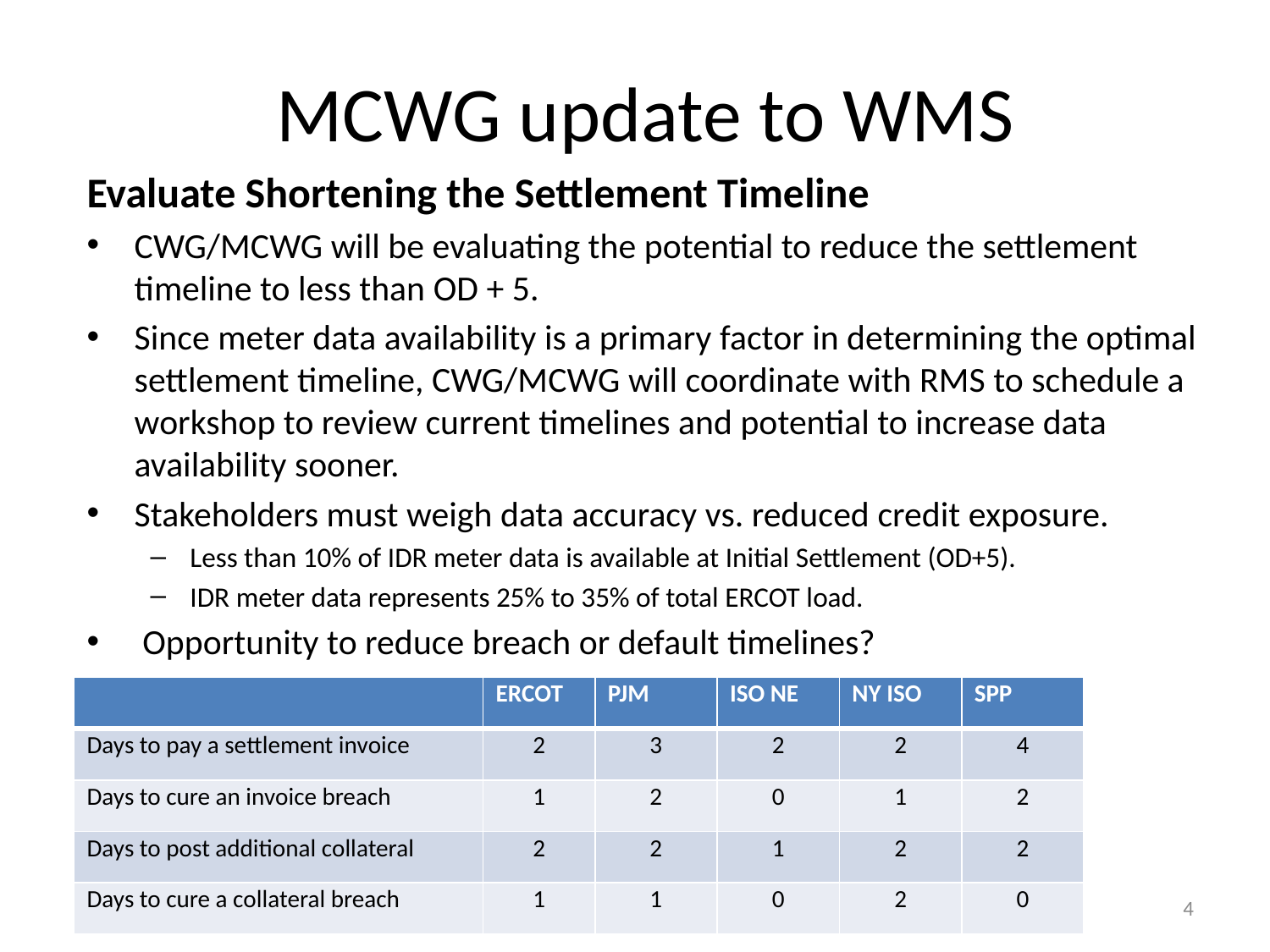

# MCWG update to WMS
Evaluate Shortening the Settlement Timeline
CWG/MCWG will be evaluating the potential to reduce the settlement timeline to less than OD + 5.
Since meter data availability is a primary factor in determining the optimal settlement timeline, CWG/MCWG will coordinate with RMS to schedule a workshop to review current timelines and potential to increase data availability sooner.
Stakeholders must weigh data accuracy vs. reduced credit exposure.
Less than 10% of IDR meter data is available at Initial Settlement (OD+5).
IDR meter data represents 25% to 35% of total ERCOT load.
 Opportunity to reduce breach or default timelines?

|  | ERCOT | PJM | ISO NE | NY ISO | SPP |
| --- | --- | --- | --- | --- | --- |
| Days to pay a settlement invoice | 2 | 3 | 2 | 2 | 4 |
| Days to cure an invoice breach | 1 | 2 | 0 | 1 | 2 |
| Days to post additional collateral | 2 | 2 | 1 | 2 | 2 |
| Days to cure a collateral breach | 1 | 1 | 0 | 2 | 0 |
4